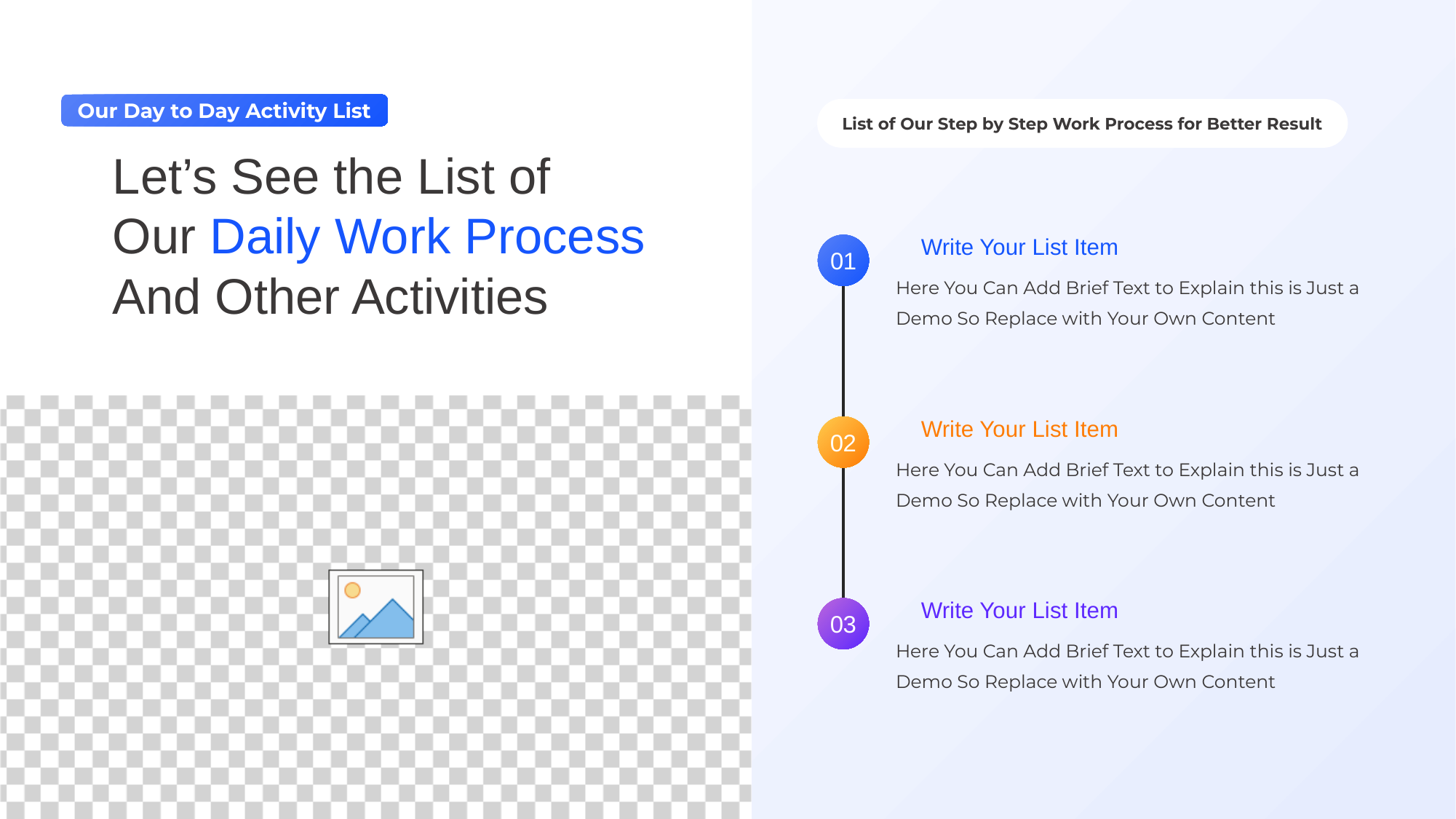

Our Day to Day Activity List

List of Our Step by Step Work Process for Better Result
Let’s See the List of
Our Daily Work Process
And Other Activities
Write Your List Item

01
Here You Can Add Brief Text to Explain this is Just a Demo So Replace with Your Own Content

Write Your List Item

02
Here You Can Add Brief Text to Explain this is Just a Demo So Replace with Your Own Content

Write Your List Item

03
Here You Can Add Brief Text to Explain this is Just a Demo So Replace with Your Own Content